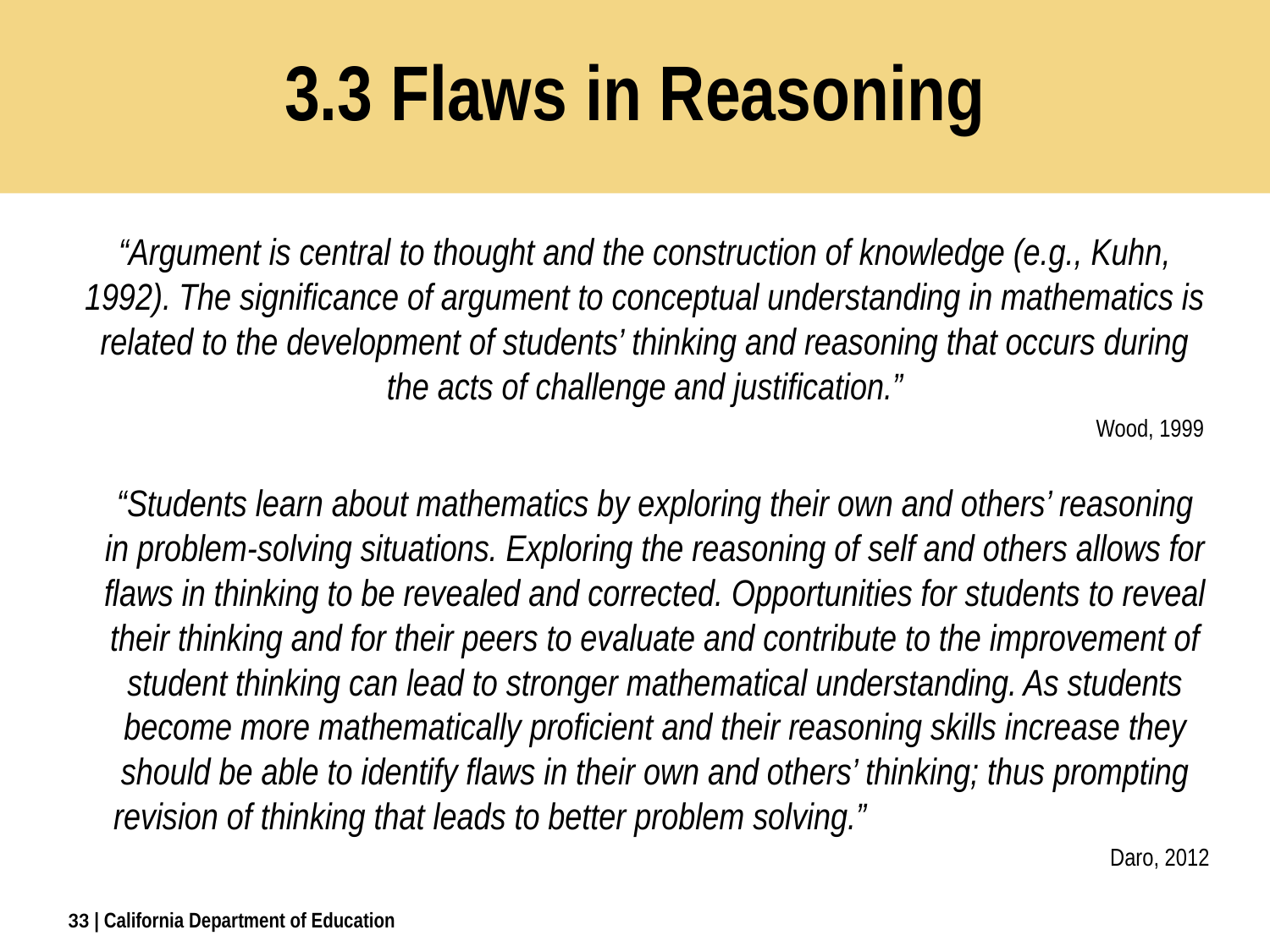

# 3.3 Flaws in Reasoning
	“Argument is central to thought and the construction of knowledge (e.g., Kuhn, 1992). The significance of argument to conceptual understanding in mathematics is related to the development of students’ thinking and reasoning that occurs during the acts of challenge and justification.”
                                                                                Wood, 1999

	“Students learn about mathematics by exploring their own and others’ reasoning in problem-solving situations. Exploring the reasoning of self and others allows for flaws in thinking to be revealed and corrected. Opportunities for students to reveal their thinking and for their peers to evaluate and contribute to the improvement of student thinking can lead to stronger mathematical understanding. As students become more mathematically proficient and their reasoning skills increase they should be able to identify flaws in their own and others’ thinking; thus prompting revision of thinking that leads to better problem solving.”
Daro, 2012

33
| California Department of Education